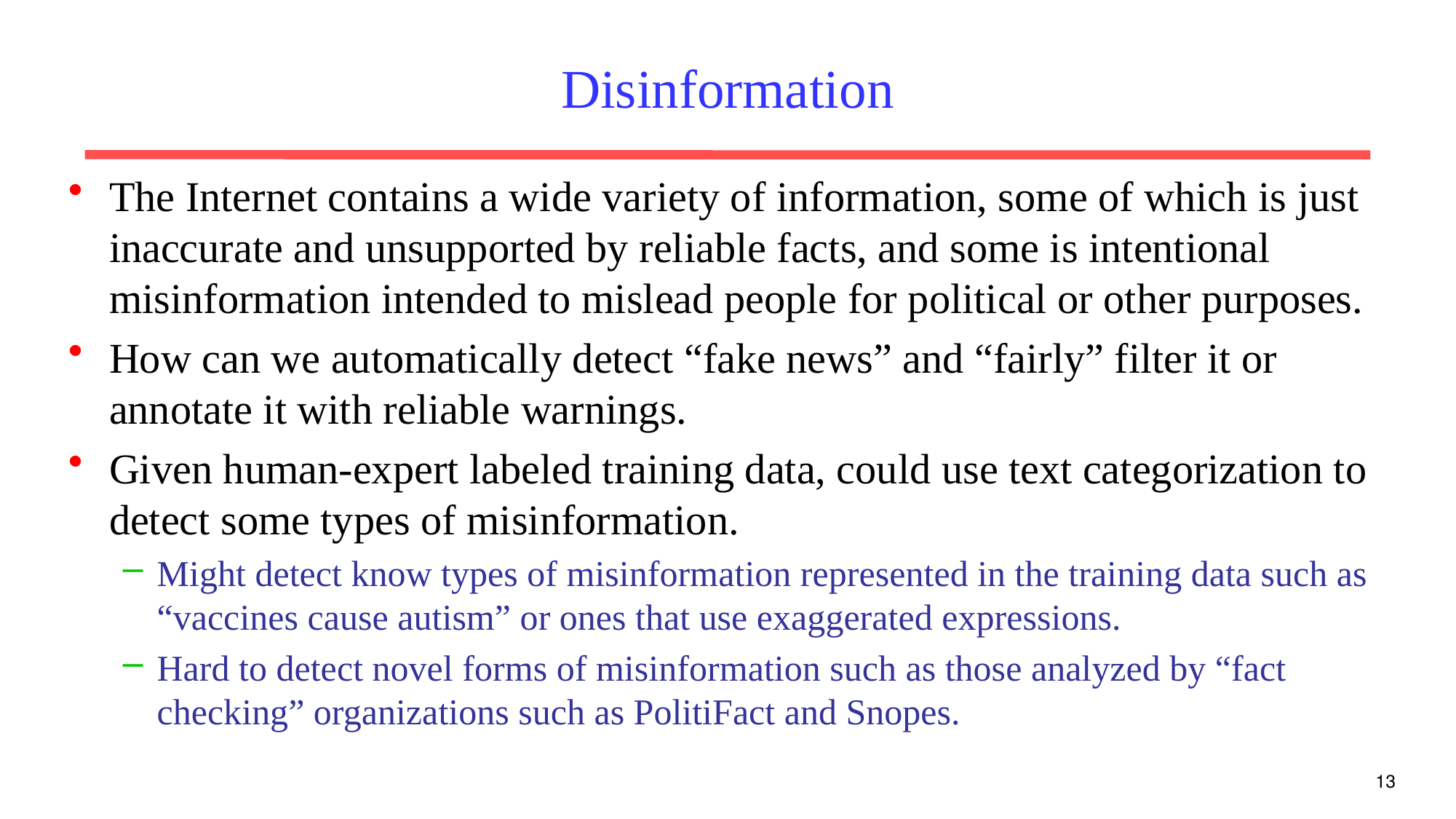

# Disinformation
The Internet contains a wide variety of information, some of which is just inaccurate and unsupported by reliable facts, and some is intentional misinformation intended to mislead people for political or other purposes.
How can we automatically detect “fake news” and “fairly” filter it or annotate it with reliable warnings.
Given human-expert labeled training data, could use text categorization to detect some types of misinformation.
Might detect know types of misinformation represented in the training data such as “vaccines cause autism” or ones that use exaggerated expressions.
Hard to detect novel forms of misinformation such as those analyzed by “fact checking” organizations such as PolitiFact and Snopes.

13